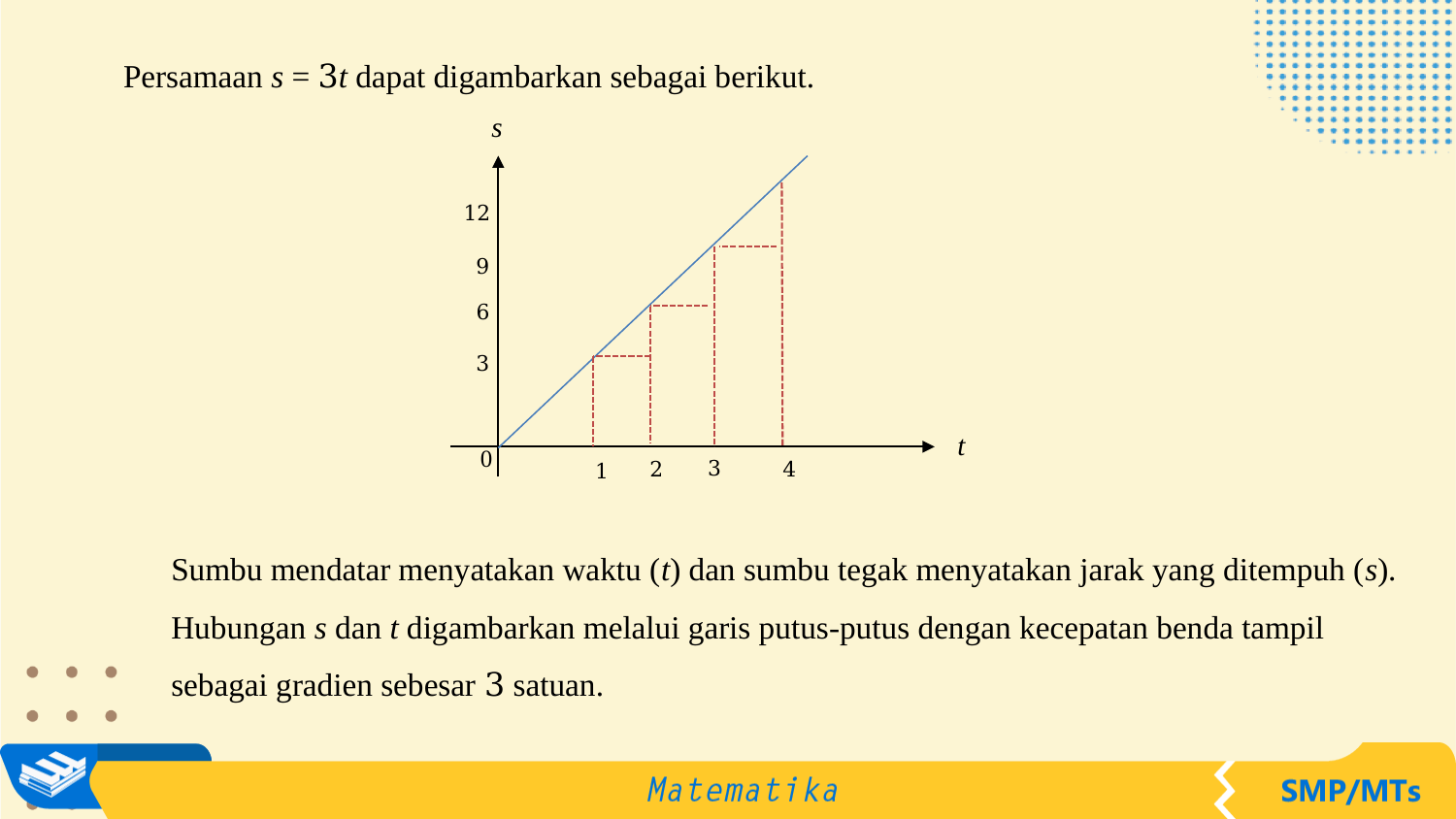

Persamaan s = 3t dapat digambarkan sebagai berikut.
s
t

3
0
12
9
6
3
2
4
1
Sumbu mendatar menyatakan waktu (t) dan sumbu tegak menyatakan jarak yang ditempuh (s). Hubungan s dan t digambarkan melalui garis putus-putus dengan kecepatan benda tampil sebagai gradien sebesar 3 satuan.